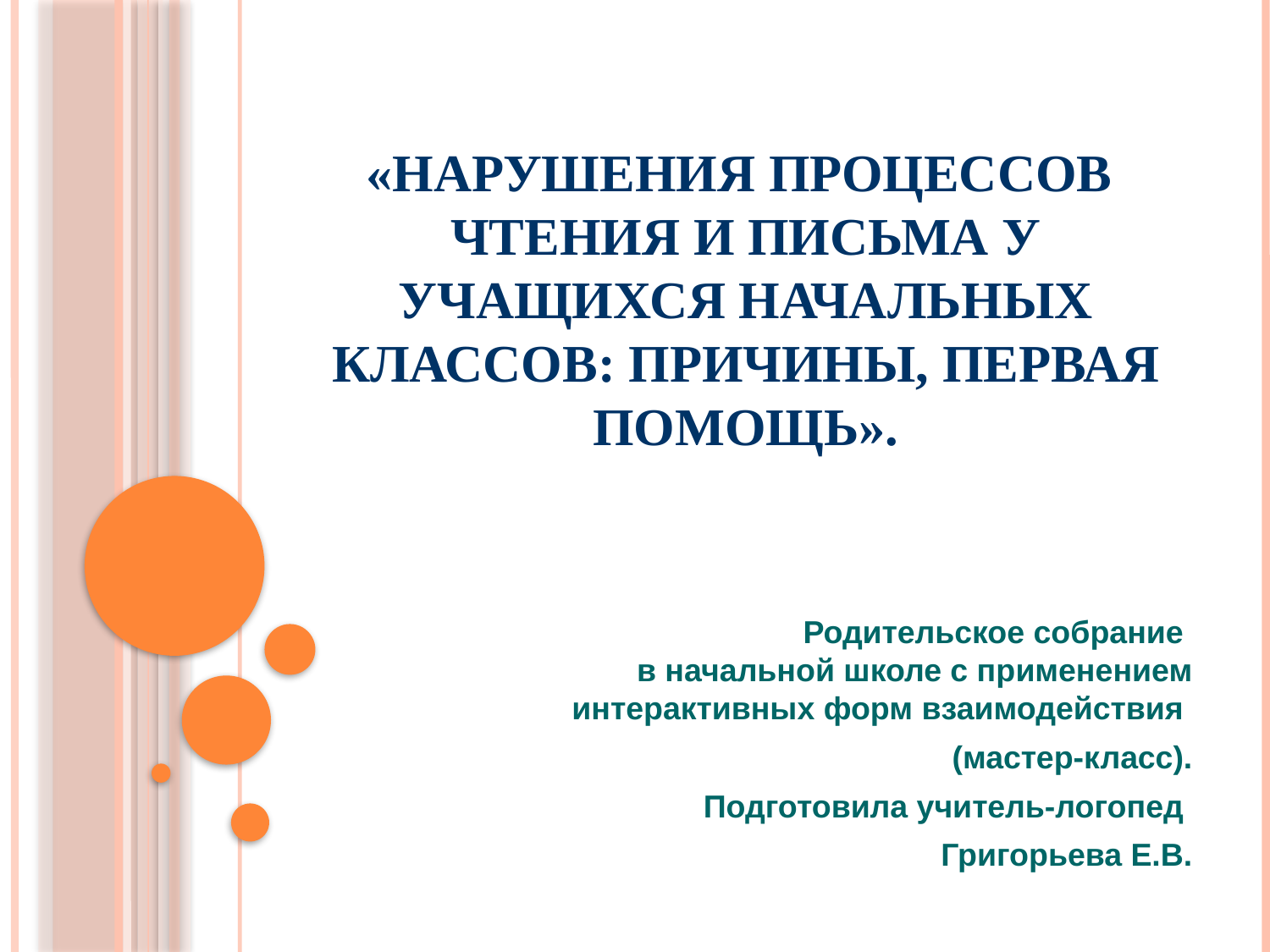

# «Нарушения процессов чтения и письма у учащихся начальных классов: причины, первая помощь».
Родительское собрание
в начальной школе с применением интерактивных форм взаимодействия
(мастер-класс).
Подготовила учитель-логопед
Григорьева Е.В.